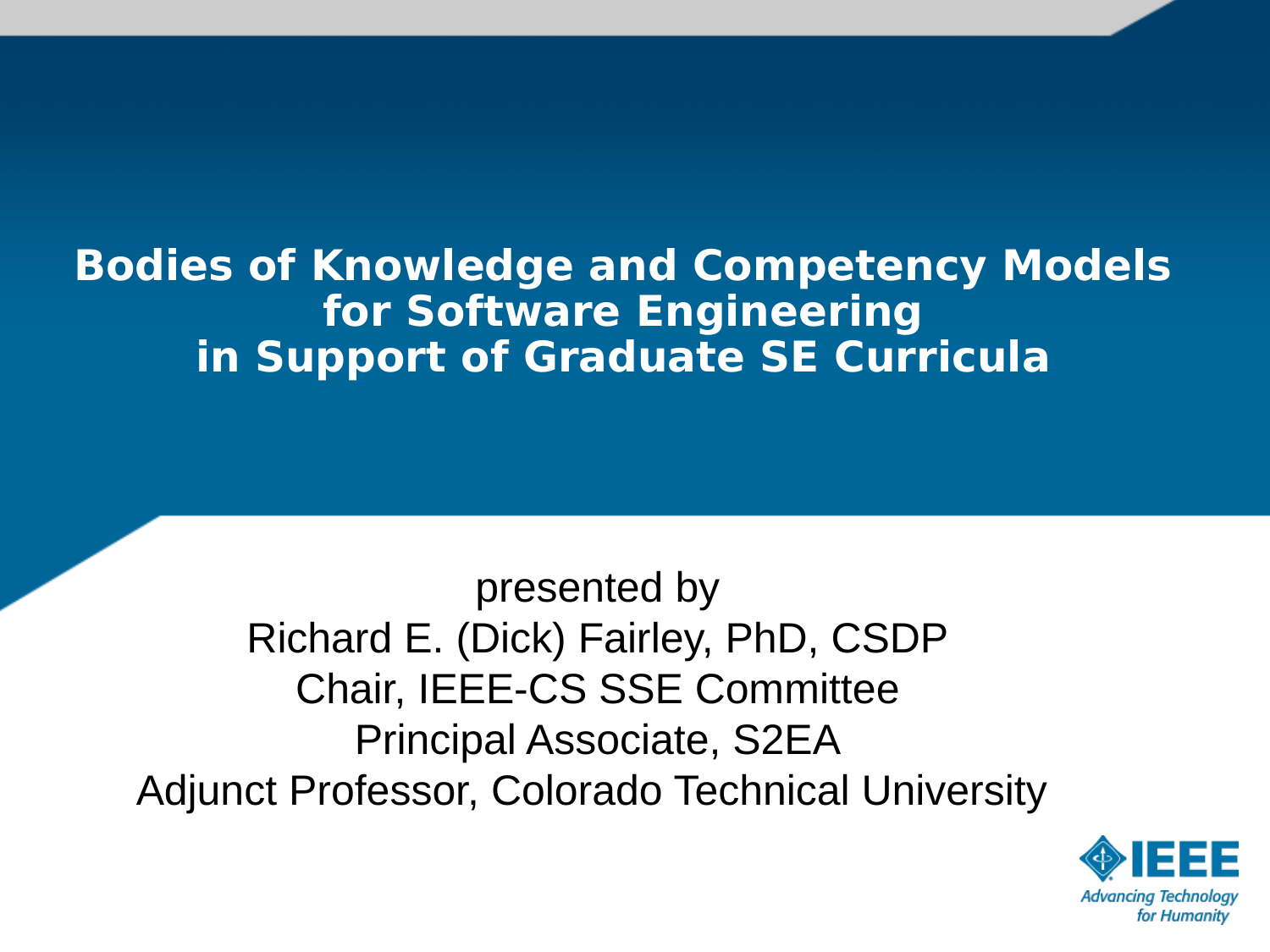

# Bodies of Knowledge and Competency Models for Software Engineering in Support of Graduate SE Curricula
presented by
Richard E. (Dick) Fairley, PhD, CSDP
Chair, IEEE-CS SSE Committee
Principal Associate, S2EA
Adjunct Professor, Colorado Technical University